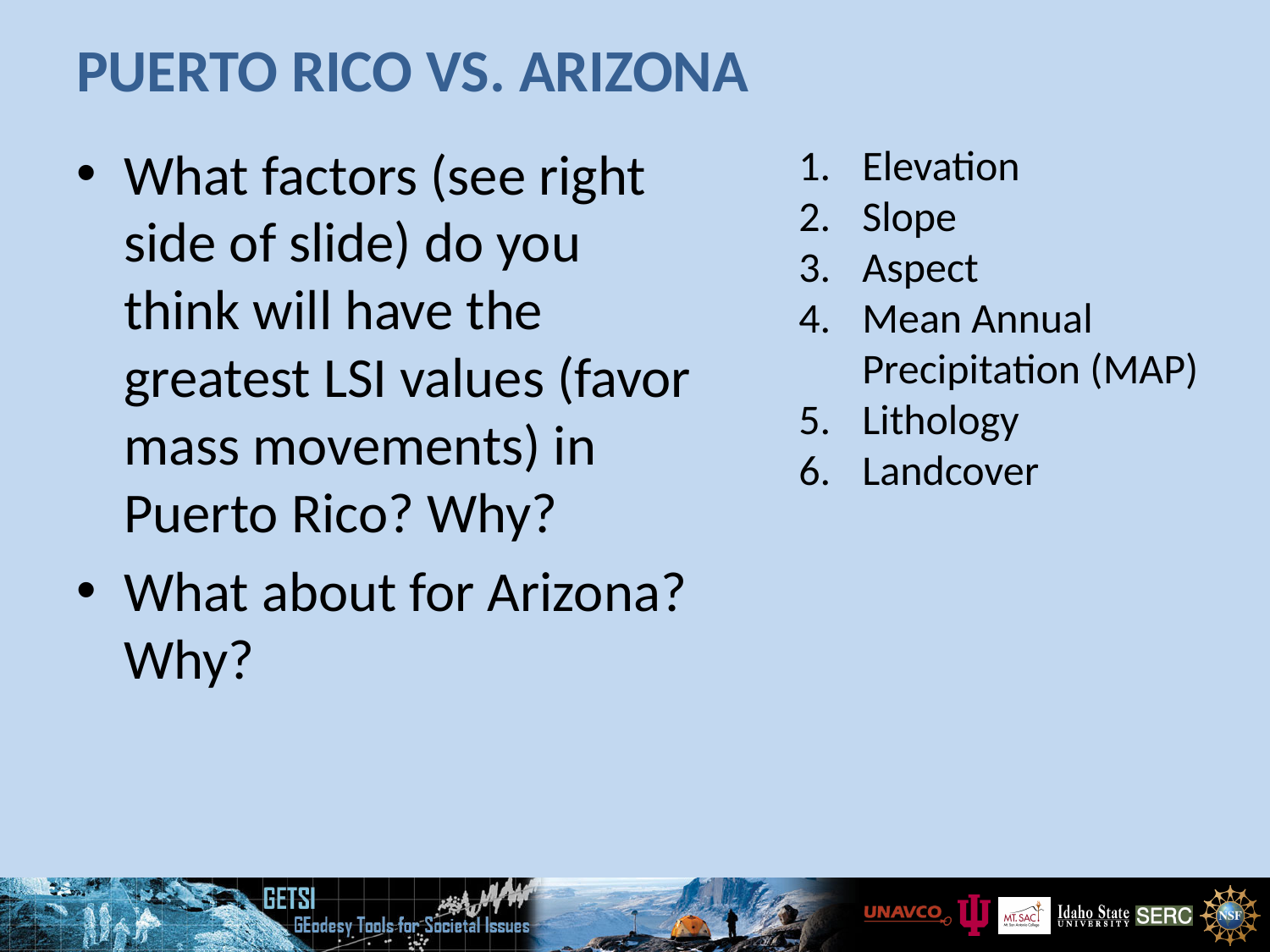

# Puerto Rico Vs. Arizona
What factors (see right side of slide) do you think will have the greatest LSI values (favor mass movements) in Puerto Rico? Why?
What about for Arizona? Why?
Elevation
Slope
Aspect
Mean Annual Precipitation (MAP)
Lithology
Landcover